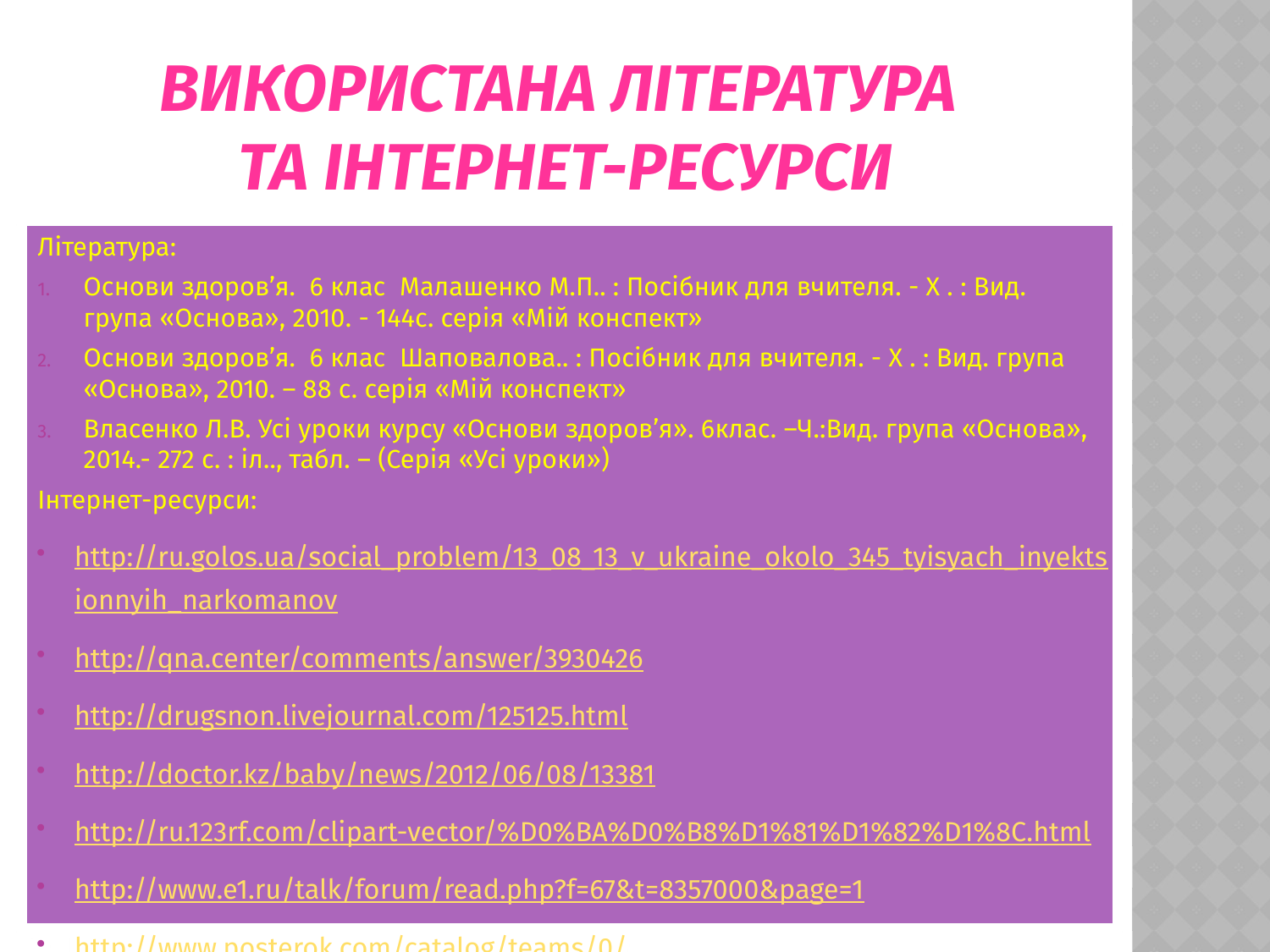

# використана Література та інтернет-ресурси
Література:
Основи здоров’я.  6 клас  Малашенко М.П.. : Посібник для вчителя. - Х . : Вид. група «Основа», 2010. - 144с. серія «Мій конспект»
Основи здоров’я.  6 клас  Шаповалова.. : Посібник для вчителя. - Х . : Вид. група «Основа», 2010. – 88 с. серія «Мій конспект»
Власенко Л.В. Усі уроки курсу «Основи здоров’я». 6клас. –Ч.:Вид. група «Основа», 2014.- 272 с. : іл.., табл. – (Серія «Усі уроки»)
Інтернет-ресурси:
http://ru.golos.ua/social_problem/13_08_13_v_ukraine_okolo_345_tyisyach_inyektsionnyih_narkomanov
http://qna.center/comments/answer/3930426
http://drugsnon.livejournal.com/125125.html
http://doctor.kz/baby/news/2012/06/08/13381
http://ru.123rf.com/clipart-vector/%D0%BA%D0%B8%D1%81%D1%82%D1%8C.html
http://www.e1.ru/talk/forum/read.php?f=67&t=8357000&page=1
http://www.posterok.com/catalog/teams/0/